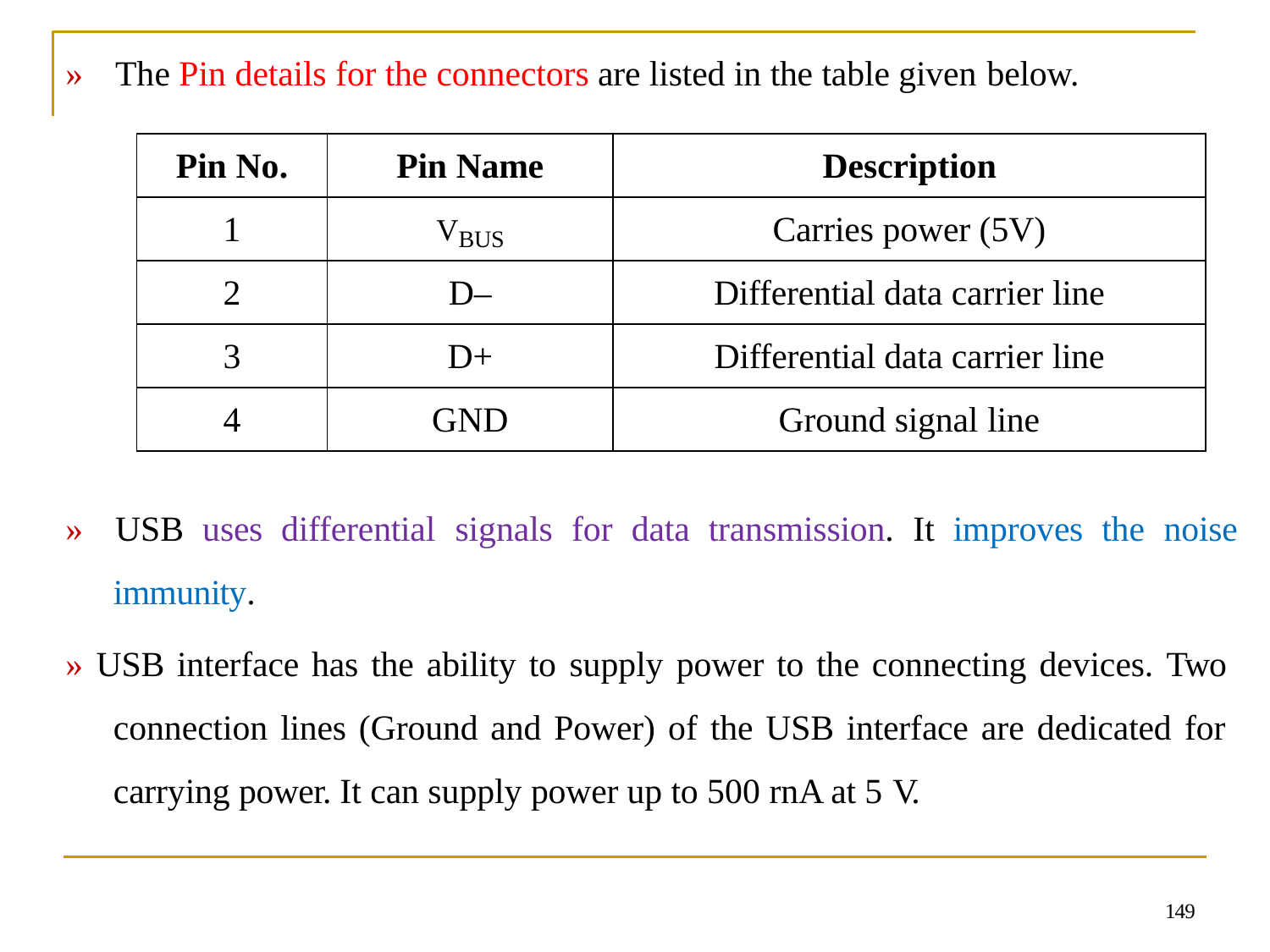

# »	The Pin details for the connectors are listed in the table given below.
| Pin No. | Pin Name | Description |
| --- | --- | --- |
| 1 | VBUS | Carries power (5V) |
| 2 | D– | Differential data carrier line |
| 3 | D+ | Differential data carrier line |
| 4 | GND | Ground signal line |
»	USB	uses	differential	signals	for	data	transmission.	It	improves	the	noise
immunity.
» USB interface has the ability to supply power to the connecting devices. Two  connection lines (Ground and Power) of the USB interface are dedicated for  carrying power. It can supply power up to 500 rnA at 5 V.

149